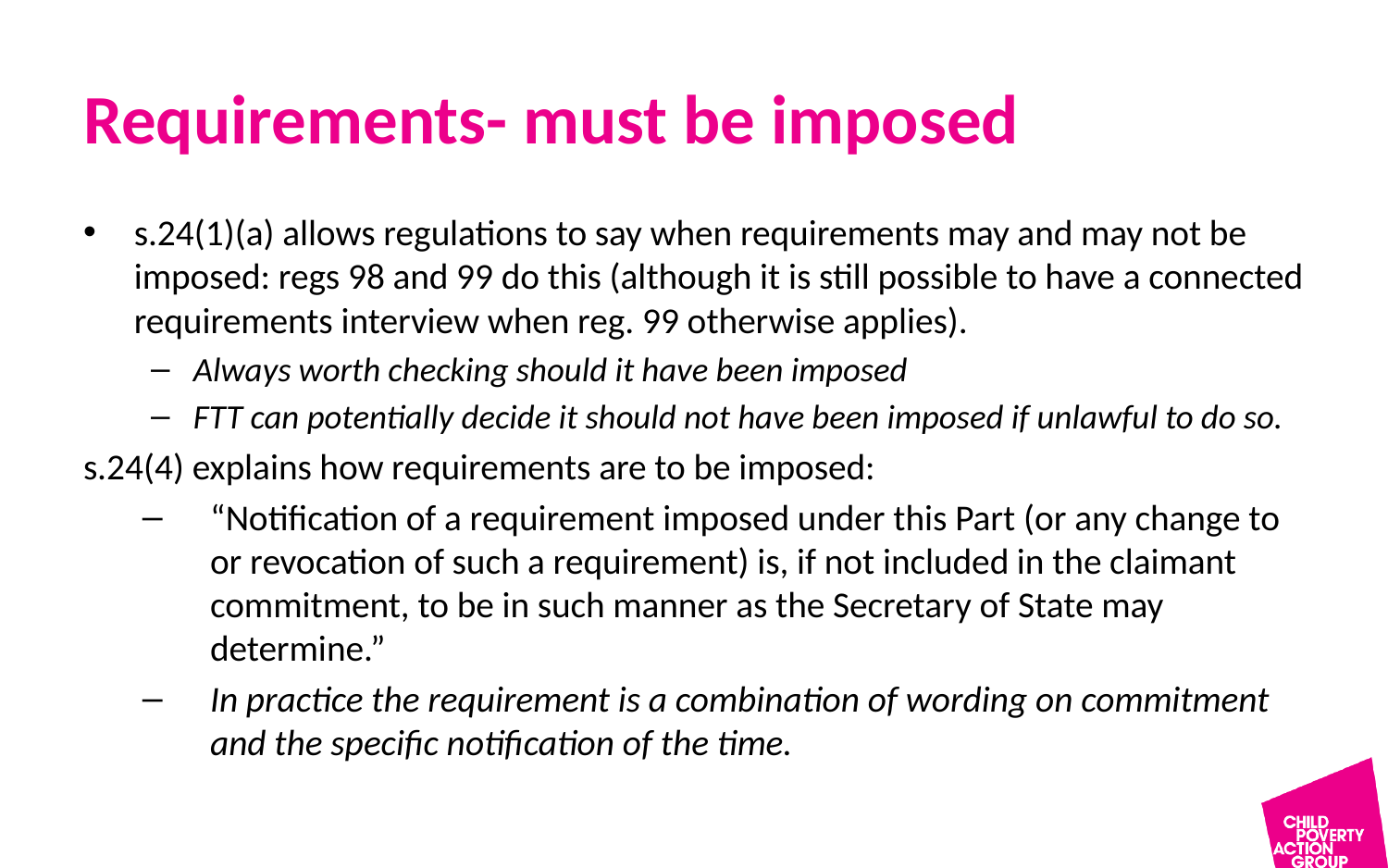

# Requirements- must be imposed
s.24(1)(a) allows regulations to say when requirements may and may not be imposed: regs 98 and 99 do this (although it is still possible to have a connected requirements interview when reg. 99 otherwise applies).
Always worth checking should it have been imposed
FTT can potentially decide it should not have been imposed if unlawful to do so.
s.24(4) explains how requirements are to be imposed:
“Notification of a requirement imposed under this Part (or any change to or revocation of such a requirement) is, if not included in the claimant commitment, to be in such manner as the Secretary of State may determine.”
In practice the requirement is a combination of wording on commitment and the specific notification of the time.